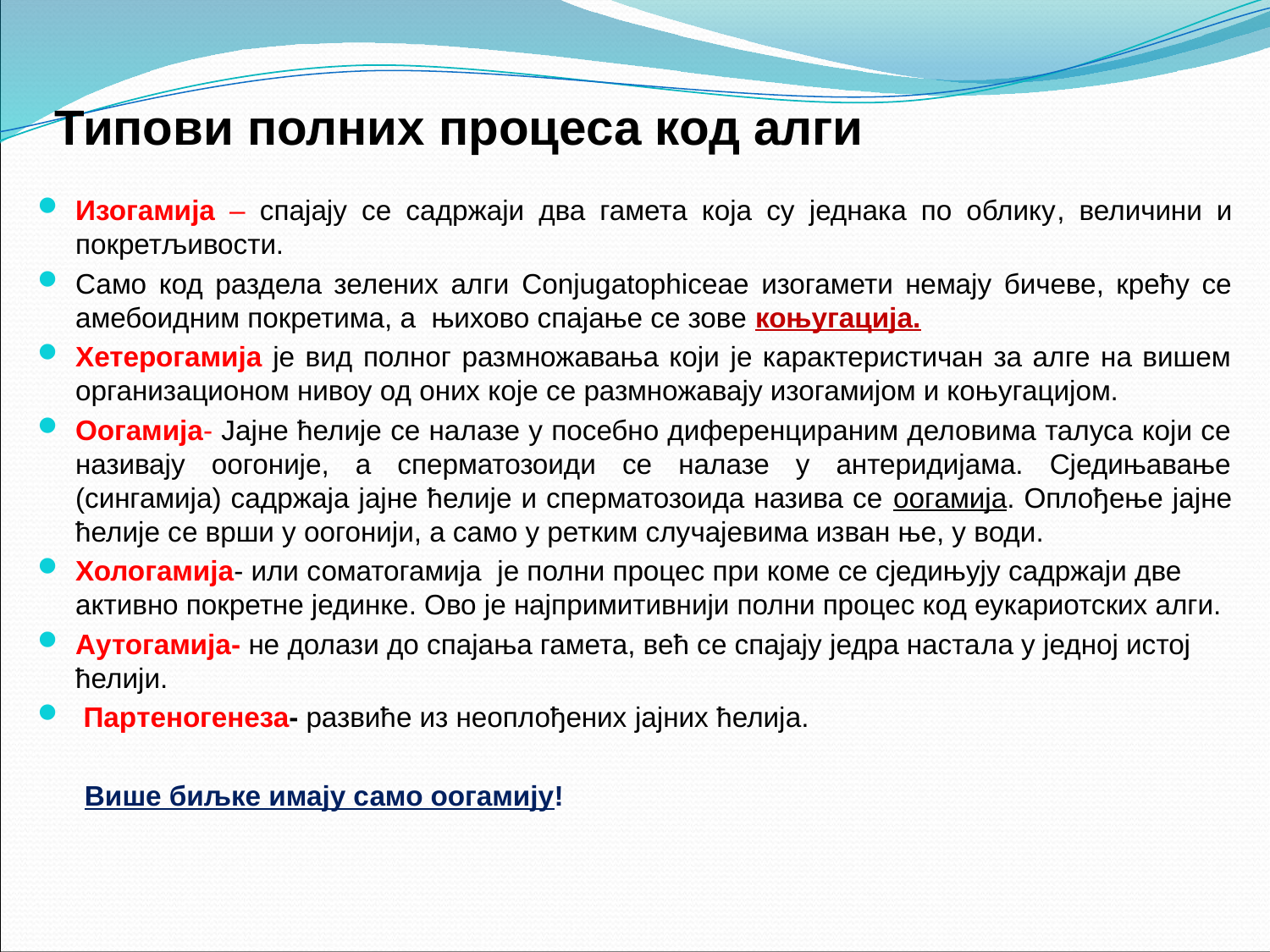

# Типови полних процеса код алги
Изогамија – спајају се садржаји два гамета која су једнака по облику, величини и покретљивости.
Само код раздела зелених алги Conjugatophiceae изогамети немају бичеве, крећу се амебоидним покретима, а  њихово спајање се зове коњугација.
Хетерогамија је вид полног размножавања који је карактеристичан за алге на вишем организационом нивоу од оних које се размножавају изогамијом и коњугацијом.
Оогамија- Јајне ћелије се налазе у посебно диференцираним деловима талуса који се називају оогоније, а сперматозоиди се налазе у антеридијама. Сједињавање (сингамија) садржаја јајне ћелије и сперматозоида назива се оогамија. Оплођење јајне ћелије се врши у оогонији, а само у ретким случајевима изван ње, у води.
Хологамија- или соматогамија  је полни процес при коме се сједињују садржаји две активно покретне јединке. Ово је најпримитивнији полни процес код еукариотских алги.
Аутогамија- не долази до спајања гамета, већ се спајају једра настала у једној истој ћелији.
 Партеногенеза- развиће из неоплођених јајних ћелија.

      Више биљке имају само оогамију!